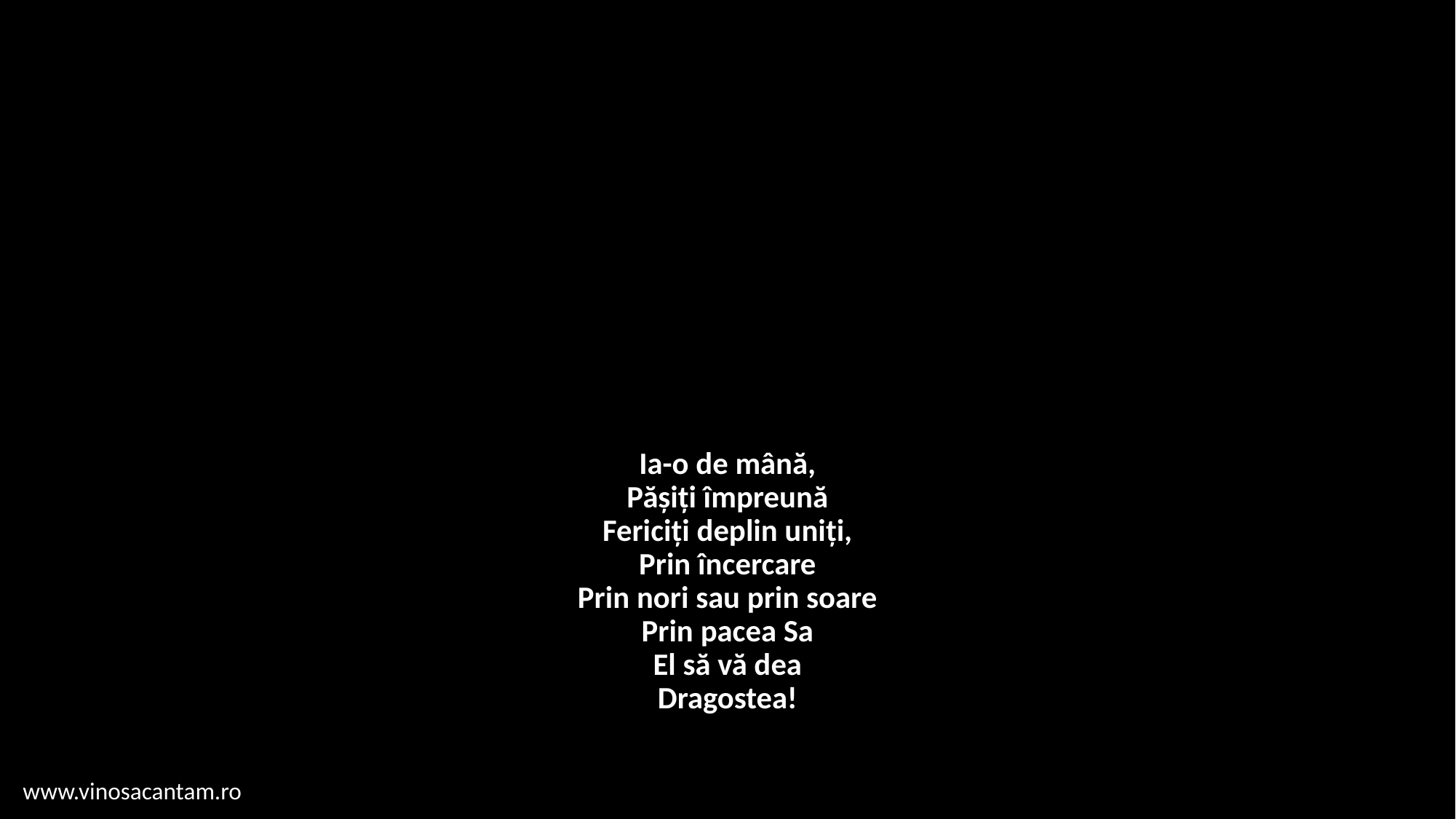

# Ia-o de mână, Pășiți împreună Fericiți deplin uniți, Prin încercare Prin nori sau prin soare Prin pacea Sa El să vă dea Dragostea!
www.vinosacantam.ro